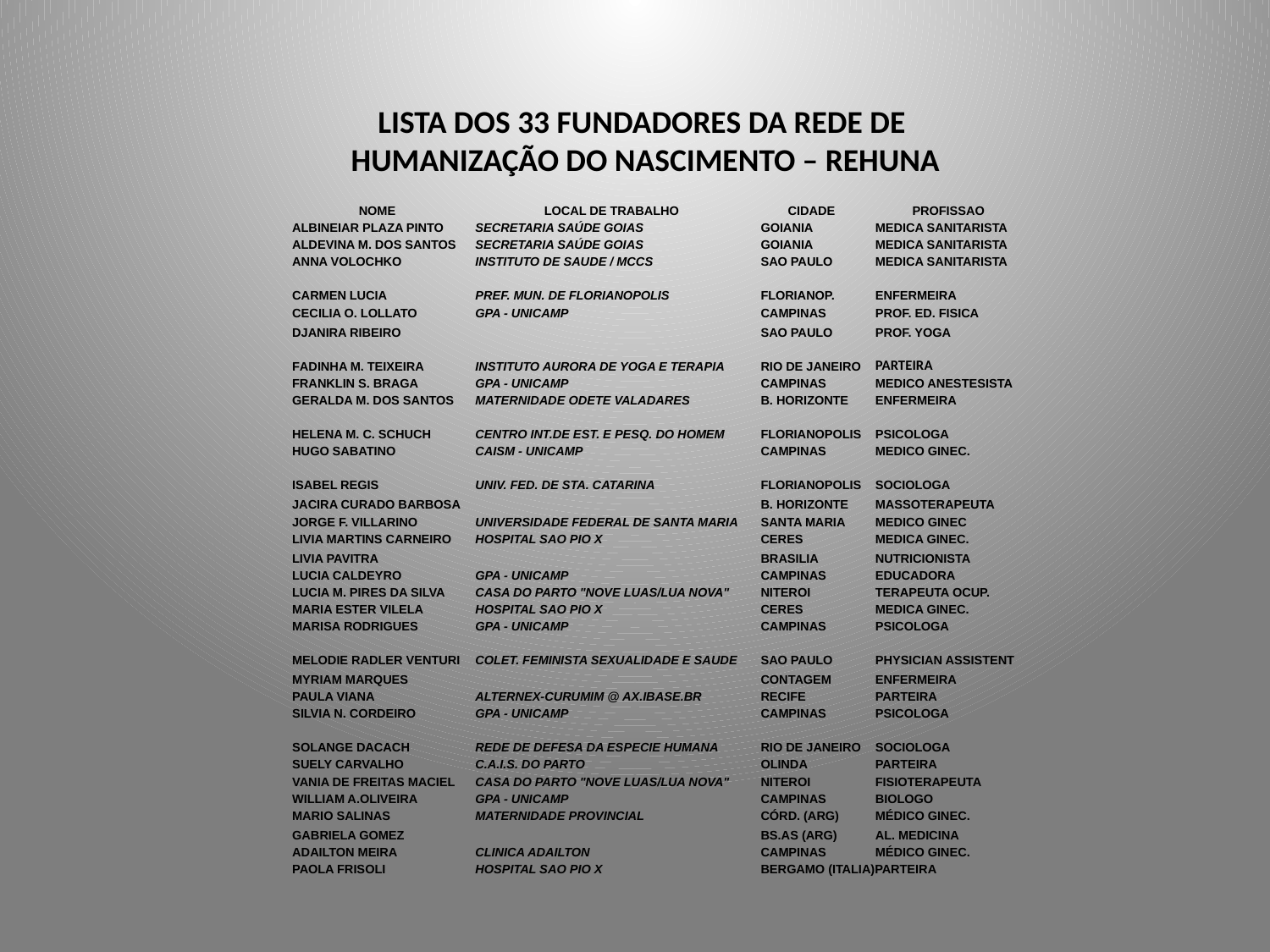

LISTA DOS 33 FUNDADORES DA REDE DE
HUMANIZAÇÃO DO NASCIMENTO – REHUNA
| NOME | LOCAL DE TRABALHO | CIDADE | PROFISSAO |
| --- | --- | --- | --- |
| ALBINEIAR PLAZA PINTO | SECRETARIA SAÚDE GOIAS | GOIANIA | MEDICA SANITARISTA |
| ALDEVINA M. DOS SANTOS | SECRETARIA SAÚDE GOIAS | GOIANIA | MEDICA SANITARISTA |
| ANNA VOLOCHKO | INSTITUTO DE SAUDE / MCCS | SAO PAULO | MEDICA SANITARISTA |
| CARMEN LUCIA | PREF. MUN. DE FLORIANOPOLIS | FLORIANOP. | ENFERMEIRA |
| CECILIA O. LOLLATO | GPA - UNICAMP | CAMPINAS | PROF. ED. FISICA |
| DJANIRA RIBEIRO |  | SAO PAULO | PROF. YOGA |
| FADINHA M. TEIXEIRA | INSTITUTO AURORA DE YOGA E TERAPIA | RIO DE JANEIRO | PARTEIRA |
| FRANKLIN S. BRAGA | GPA - UNICAMP | CAMPINAS | MEDICO ANESTESISTA |
| GERALDA M. DOS SANTOS | MATERNIDADE ODETE VALADARES | B. HORIZONTE | ENFERMEIRA |
| HELENA M. C. SCHUCH | CENTRO INT.DE EST. E PESQ. DO HOMEM | FLORIANOPOLIS | PSICOLOGA |
| HUGO SABATINO | CAISM - UNICAMP | CAMPINAS | MEDICO GINEC. |
| ISABEL REGIS | UNIV. FED. DE STA. CATARINA | FLORIANOPOLIS | SOCIOLOGA |
| JACIRA CURADO BARBOSA |  | B. HORIZONTE | MASSOTERAPEUTA |
| JORGE F. VILLARINO | UNIVERSIDADE FEDERAL DE SANTA MARIA | SANTA MARIA | MEDICO GINEC |
| LIVIA MARTINS CARNEIRO | HOSPITAL SAO PIO X | CERES | MEDICA GINEC. |
| LIVIA PAVITRA |  | BRASILIA | NUTRICIONISTA |
| LUCIA CALDEYRO | GPA - UNICAMP | CAMPINAS | EDUCADORA |
| LUCIA M. PIRES DA SILVA | CASA DO PARTO "NOVE LUAS/LUA NOVA" | NITEROI | TERAPEUTA OCUP. |
| MARIA ESTER VILELA | HOSPITAL SAO PIO X | CERES | MEDICA GINEC. |
| MARISA RODRIGUES | GPA - UNICAMP | CAMPINAS | PSICOLOGA |
| MELODIE RADLER VENTURI | COLET. FEMINISTA SEXUALIDADE E SAUDE | SAO PAULO | PHYSICIAN ASSISTENT |
| MYRIAM MARQUES |  | CONTAGEM | ENFERMEIRA |
| PAULA VIANA | ALTERNEX-CURUMIM @ AX.IBASE.BR | RECIFE | PARTEIRA |
| SILVIA N. CORDEIRO | GPA - UNICAMP | CAMPINAS | PSICOLOGA |
| SOLANGE DACACH | REDE DE DEFESA DA ESPECIE HUMANA | RIO DE JANEIRO | SOCIOLOGA |
| SUELY CARVALHO | C.A.I.S. DO PARTO | OLINDA | PARTEIRA |
| VANIA DE FREITAS MACIEL | CASA DO PARTO "NOVE LUAS/LUA NOVA" | NITEROI | FISIOTERAPEUTA |
| WILLIAM A.OLIVEIRA | GPA - UNICAMP | CAMPINAS | BIOLOGO |
| MARIO SALINAS | MATERNIDADE PROVINCIAL | CÓRD. (ARG) | MÉDICO GINEC. |
| GABRIELA GOMEZ |  | BS.AS (ARG) | AL. MEDICINA |
| ADAILTON MEIRA | CLINICA ADAILTON | CAMPINAS | MÉDICO GINEC. |
| PAOLA FRISOLI | HOSPITAL SAO PIO X | BERGAMO (ITALIA)PARTEIRA |  |